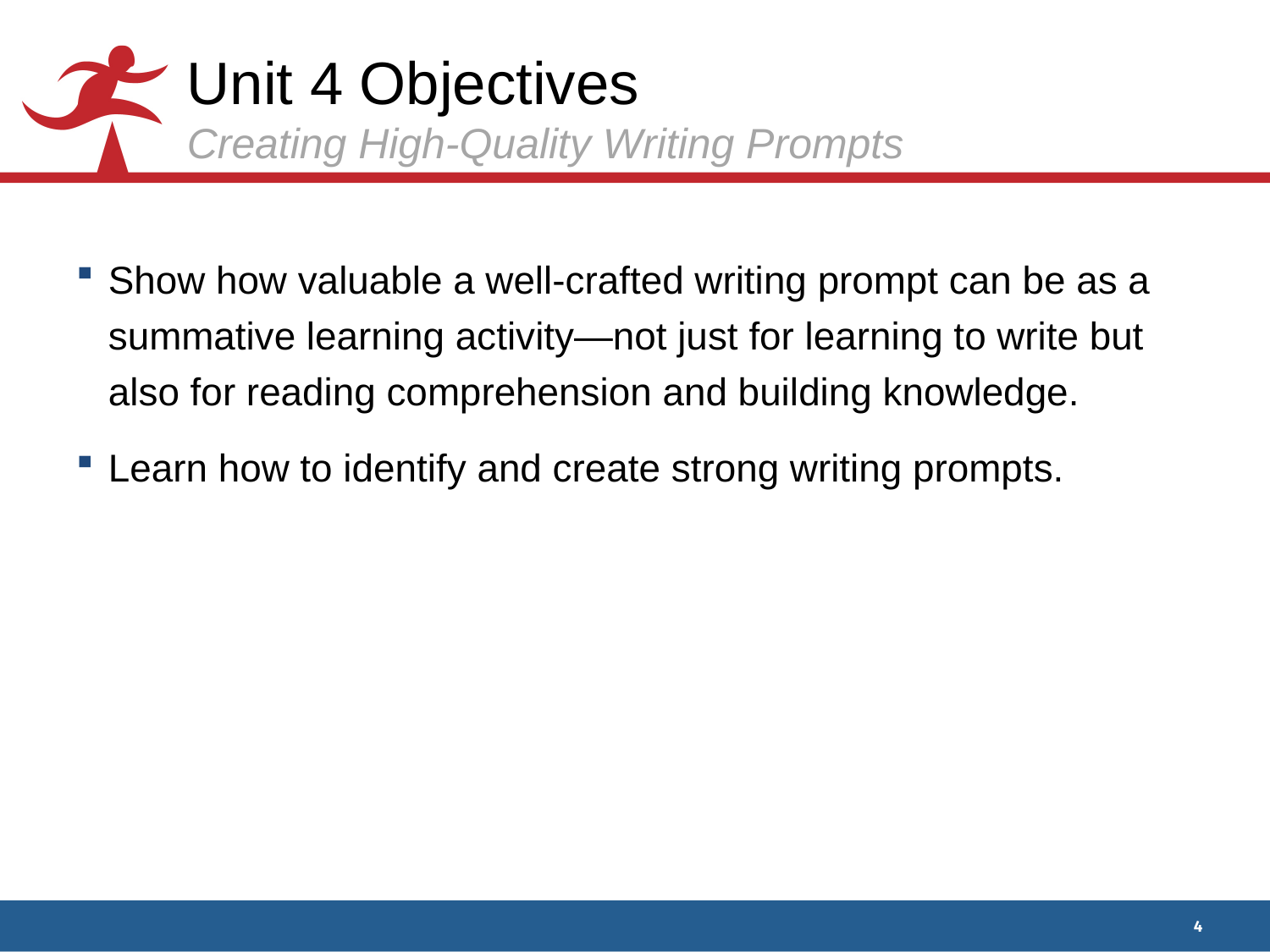

# Unit 4 Objectives Creating High-Quality Writing Prompts
Show how valuable a well-crafted writing prompt can be as a summative learning activity—not just for learning to write but also for reading comprehension and building knowledge.
Learn how to identify and create strong writing prompts.